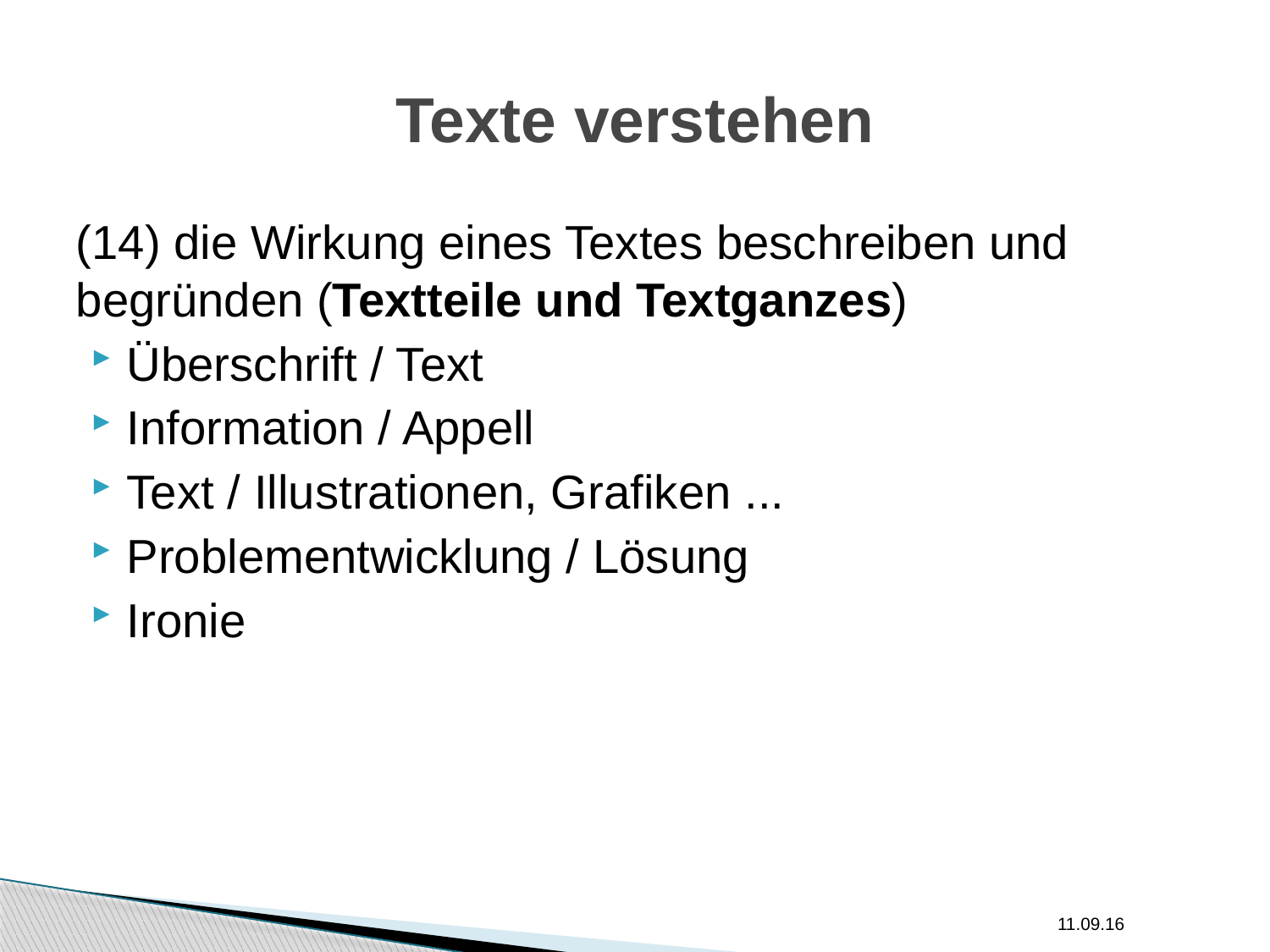

# Texte verstehen
(14) die Wirkung eines Textes beschreiben und begründen (Textteile und Textganzes)
Überschrift / Text
Information / Appell
Text / Illustrationen, Grafiken ...
Problementwicklung / Lösung
Ironie

11.09.16